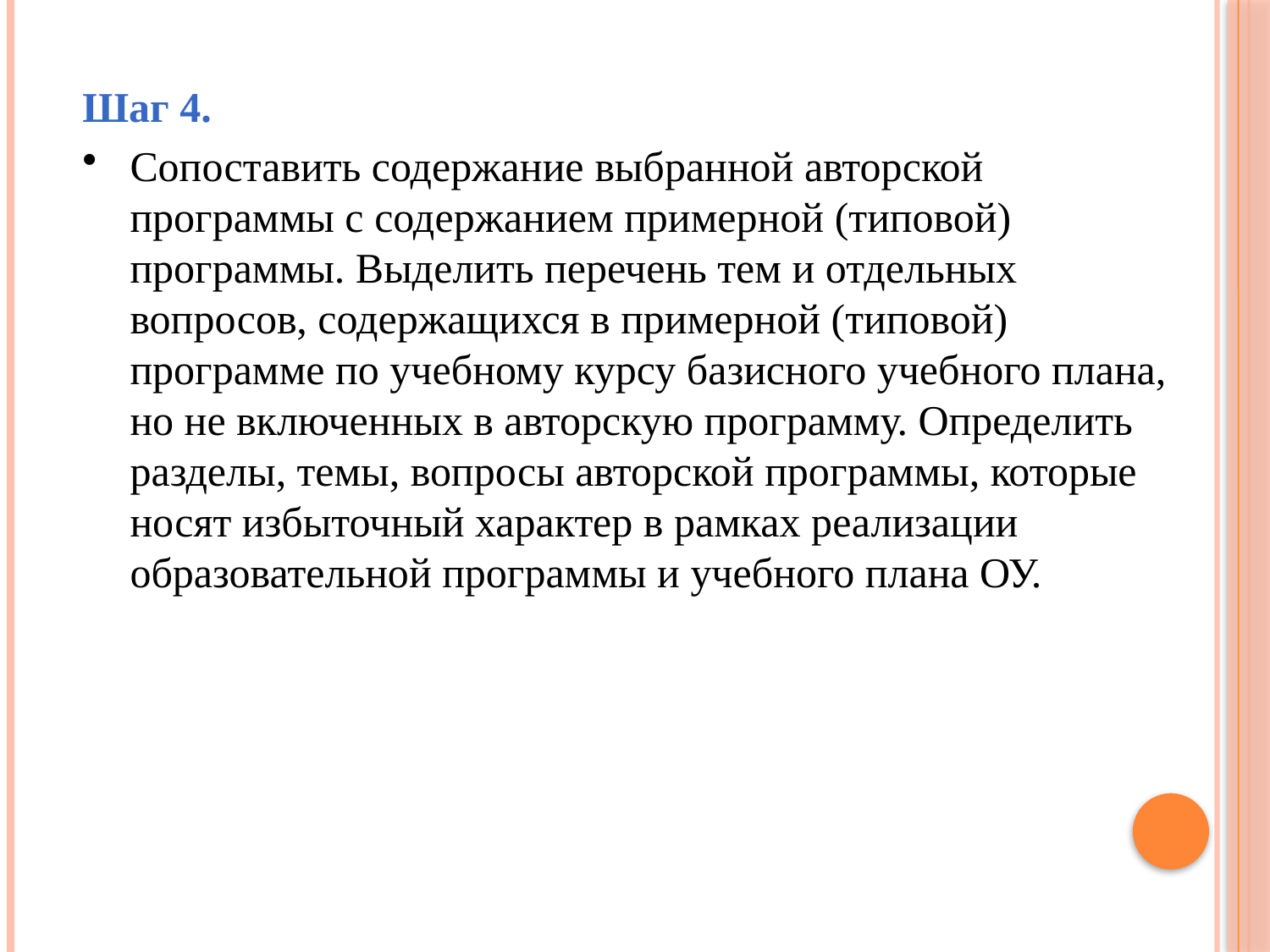

Шаг 4.
Сопоставить содержание выбранной авторской программы с содержанием примерной (типовой) программы. Выделить перечень тем и отдельных вопросов, содержащихся в примерной (типовой) программе по учебному курсу базисного учебного плана, но не включенных в авторскую программу. Определить разделы, темы, вопросы авторской программы, которые носят избыточный характер в рамках реализации образовательной программы и учебного плана ОУ.